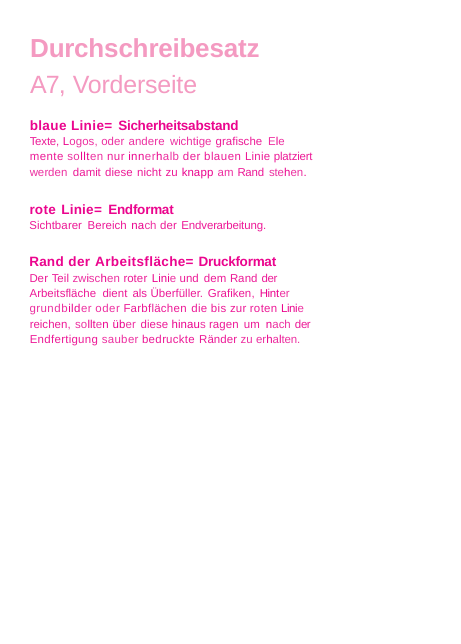

# Durchschreibesatz
A7, Vorderseite
blaue Linie= Sicherheitsabstand
Texte, Logos, oder andere wichtige grafische Ele­ mente sollten nur innerhalb der blauen Linie platziert
werden damit diese nicht zu knapp am Rand stehen.

rote Linie= Endformat
Sichtbarer Bereich nach der Endverarbeitung.

Rand der Arbeitsfläche= Druckformat Der Teil zwischen roter Linie und dem Rand der Arbeitsfläche dient als Überfüller. Grafiken, Hinter­ grundbilder oder Farbflächen die bis zur roten Linie
reichen, sollten über diese hinaus ragen um nach der Endfertigung sauber bedruckte Ränder zu erhalten.